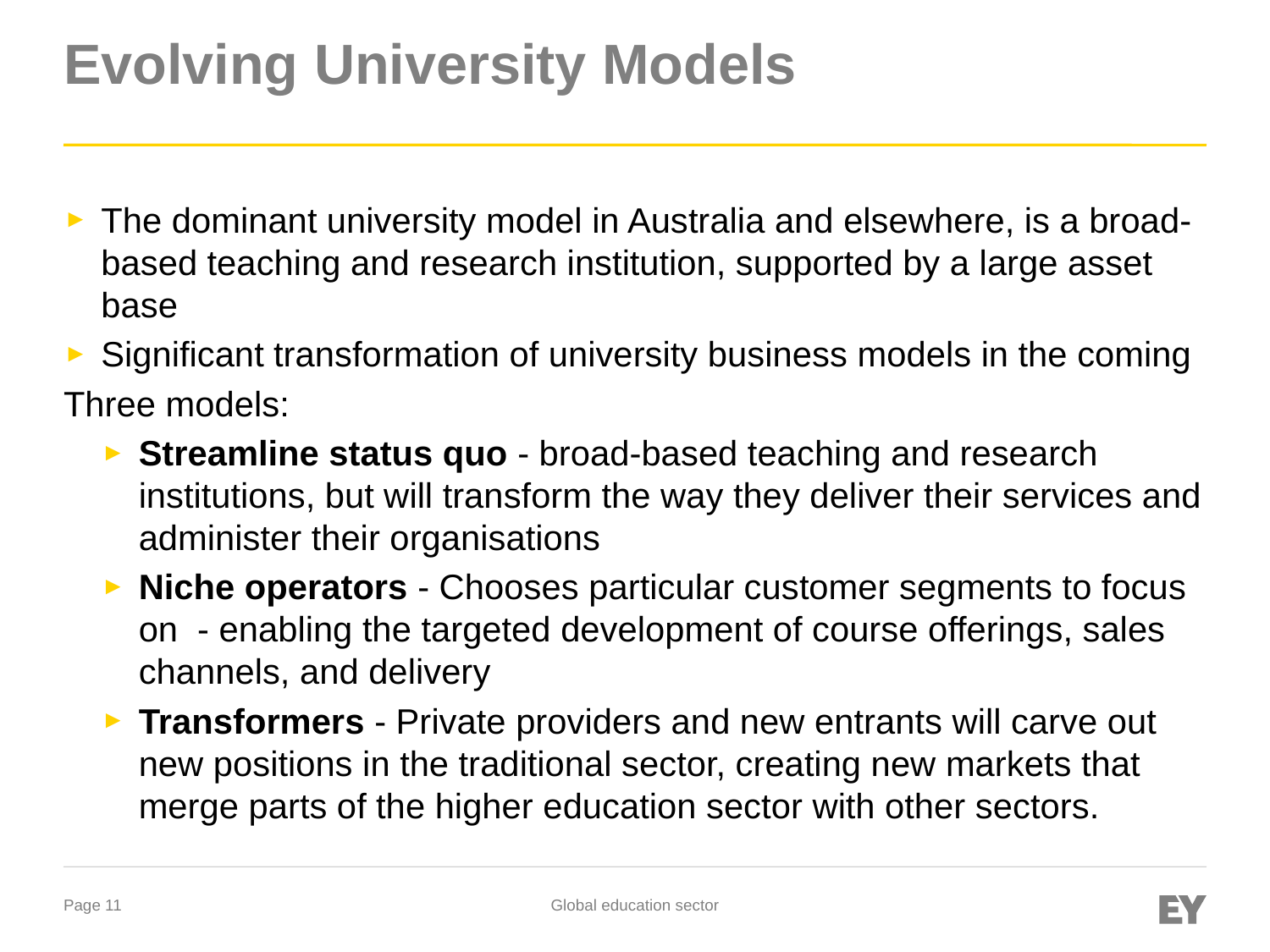

# Evolving University Models
The dominant university model in Australia and elsewhere, is a broad-based teaching and research institution, supported by a large asset base
Significant transformation of university business models in the coming
Three models:
Streamline status quo - broad-based teaching and research institutions, but will transform the way they deliver their services and administer their organisations
Niche operators - Chooses particular customer segments to focus on  - enabling the targeted development of course offerings, sales channels, and delivery
Transformers - Private providers and new entrants will carve out new positions in the traditional sector, creating new markets that merge parts of the higher education sector with other sectors.